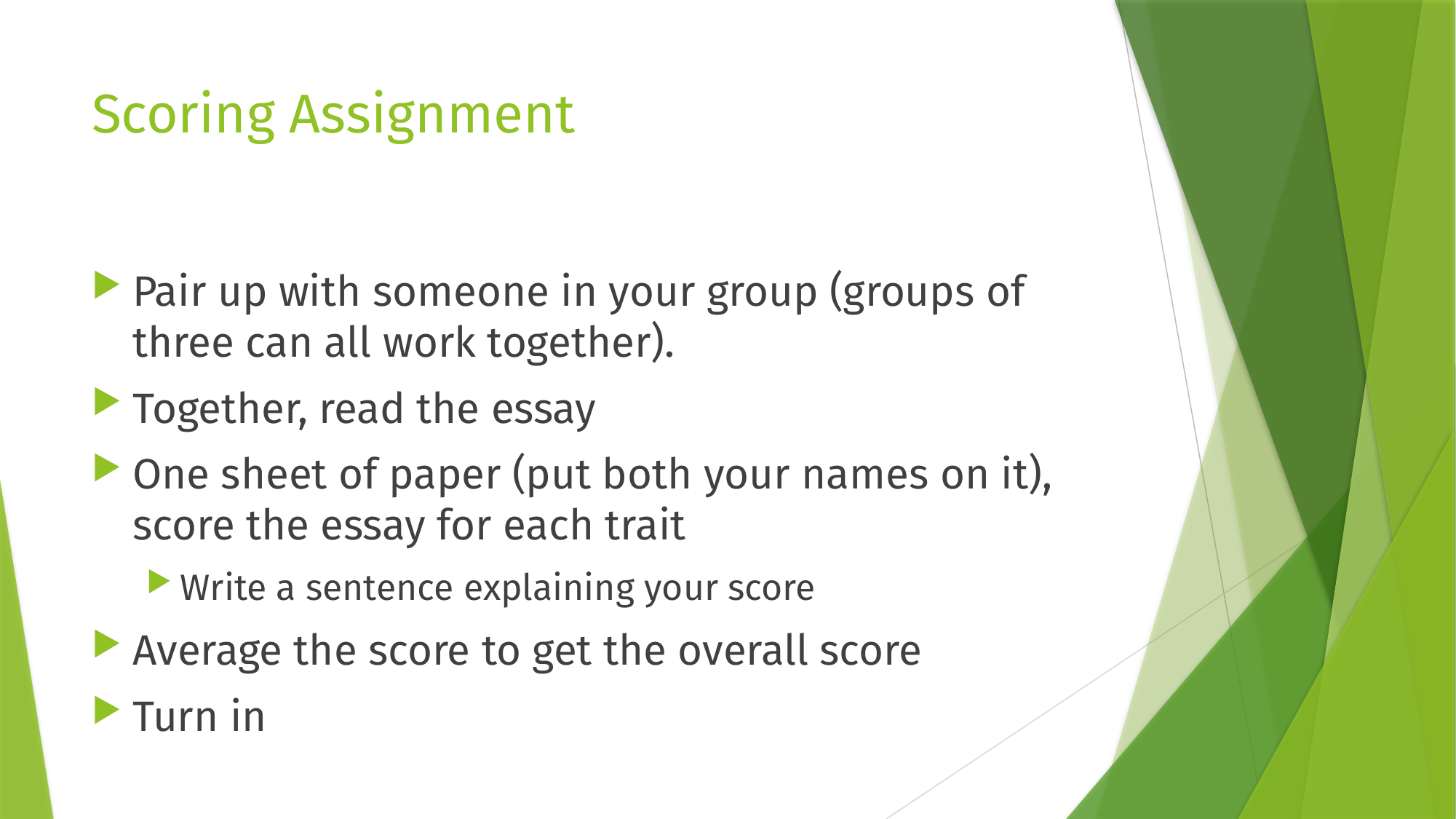

# Scoring Assignment
Pair up with someone in your group (groups of three can all work together).
Together, read the essay
One sheet of paper (put both your names on it), score the essay for each trait
Write a sentence explaining your score
Average the score to get the overall score
Turn in